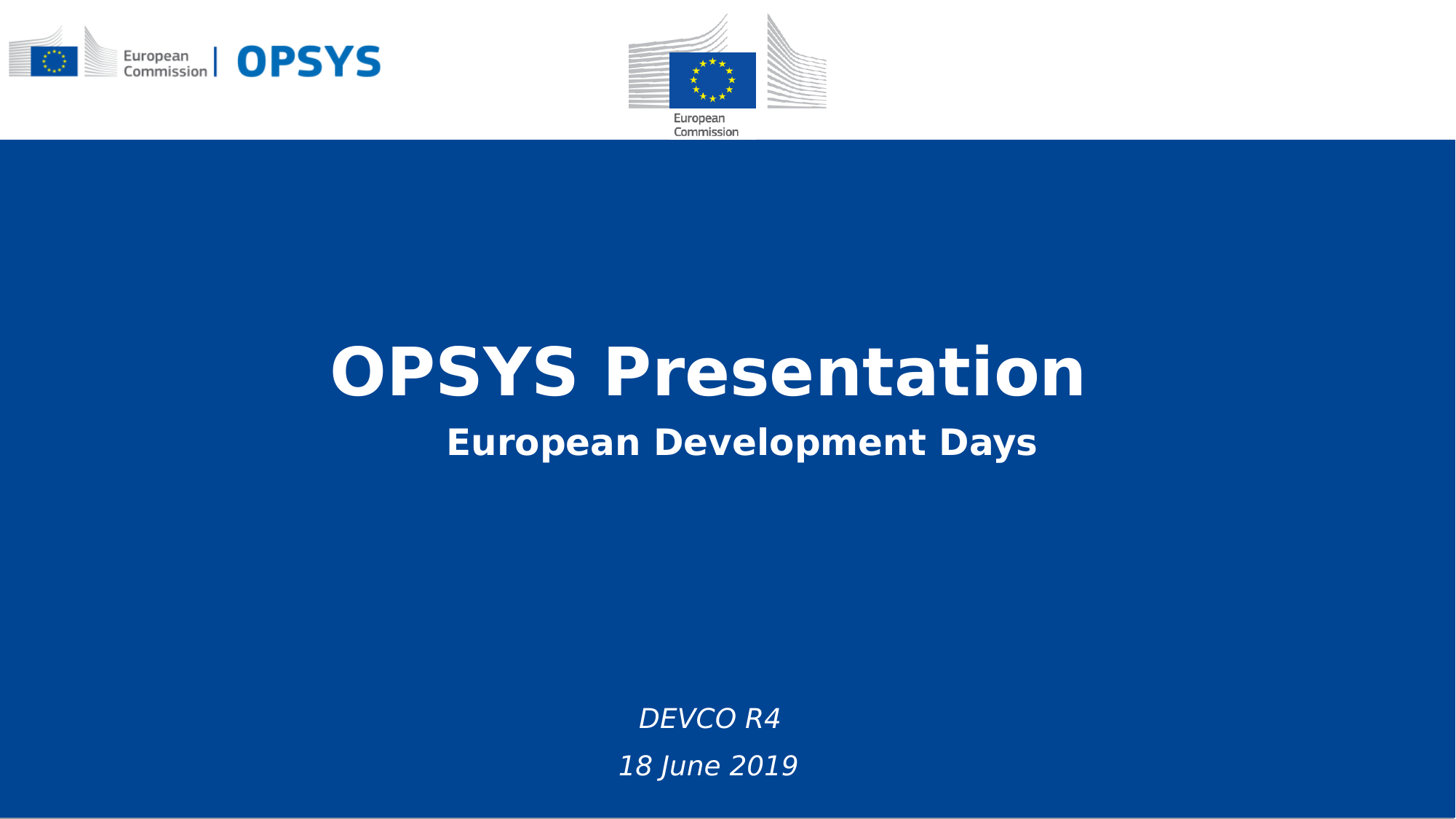

# OPSYS Presentation
European Development Days
DEVCO R4

18 June 2019